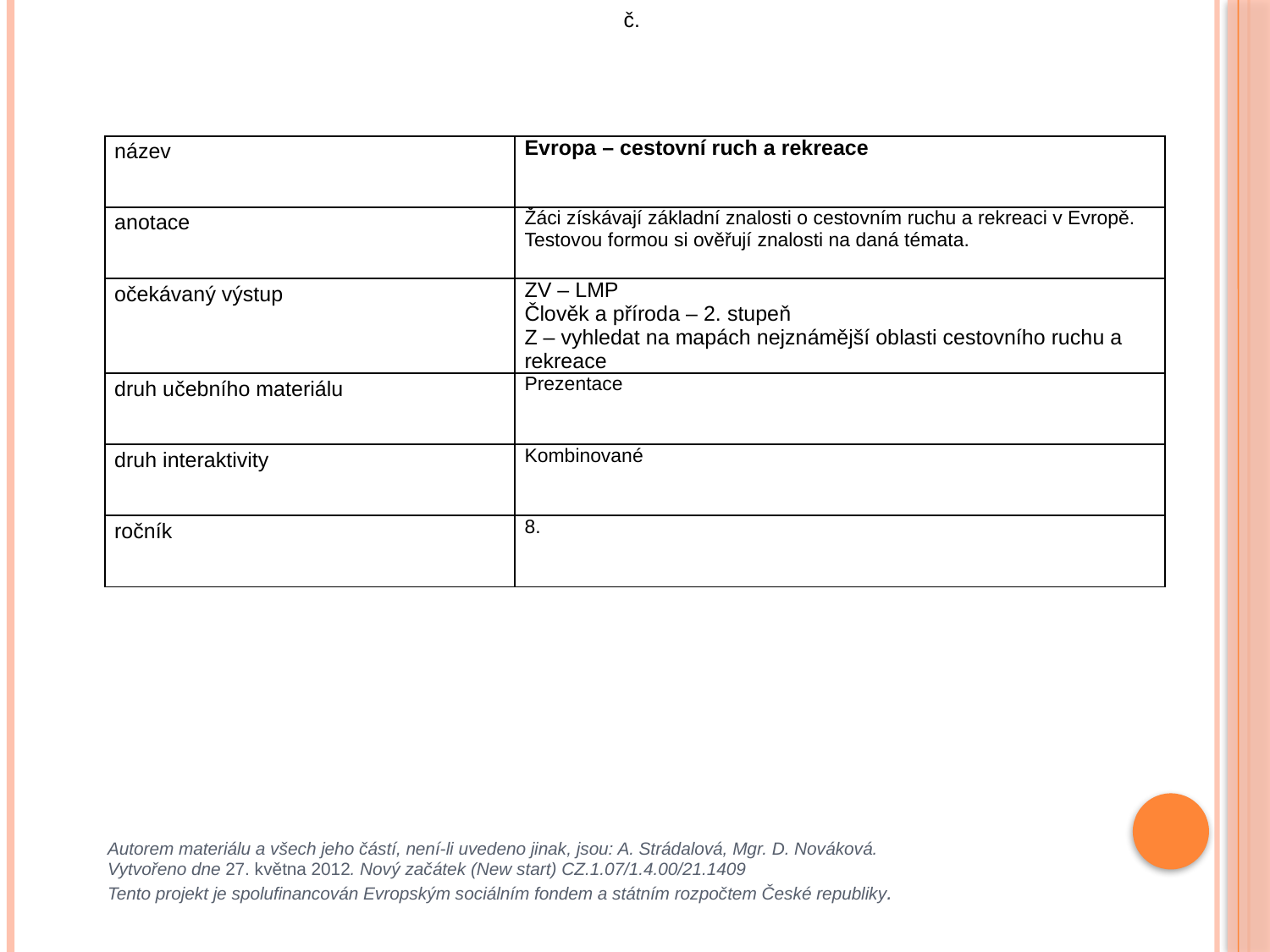

č.

| název | Evropa – cestovní ruch a rekreace |
| --- | --- |
| anotace | Žáci získávají základní znalosti o cestovním ruchu a rekreaci v Evropě. Testovou formou si ověřují znalosti na daná témata. |
| očekávaný výstup | ZV – LMP Člověk a příroda – 2. stupeň Z – vyhledat na mapách nejznámější oblasti cestovního ruchu a rekreace |
| druh učebního materiálu | Prezentace |
| druh interaktivity | Kombinované |
| ročník | 8. |
Autorem materiálu a všech jeho částí, není-li uvedeno jinak, jsou: A. Strádalová, Mgr. D. Nováková.
Vytvořeno dne 27. května 2012. Nový začátek (New start) CZ.1.07/1.4.00/21.1409
Tento projekt je spolufinancován Evropským sociálním fondem a státním rozpočtem České republiky.